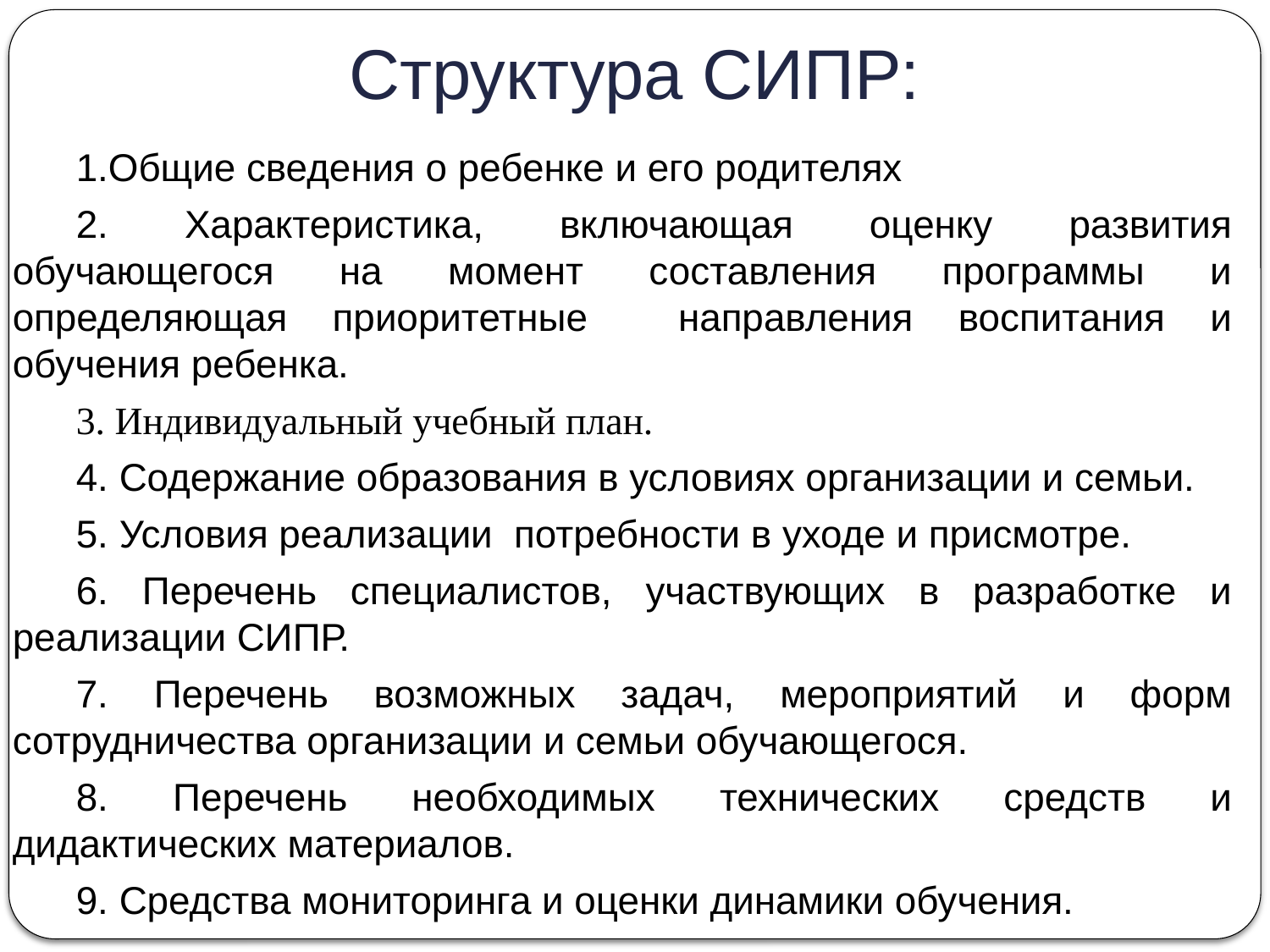

# Структура СИПР:
1.Общие сведения о ребенке и его родителях
2. Характеристика, включающая оценку развития обучающегося на момент составления программы и определяющая приоритетные  направления воспитания и обучения ребенка.
3. Индивидуальный учебный план.
4. Содержание образования в условиях организации и семьи.
5. Условия реализации  потребности в уходе и присмотре.
6. Перечень специалистов, участвующих в разработке и реализации СИПР.
7. Перечень возможных задач, мероприятий и форм сотрудничества организации и семьи обучающегося.
8. Перечень необходимых технических средств и дидактических материалов.
9. Средства мониторинга и оценки динамики обучения.